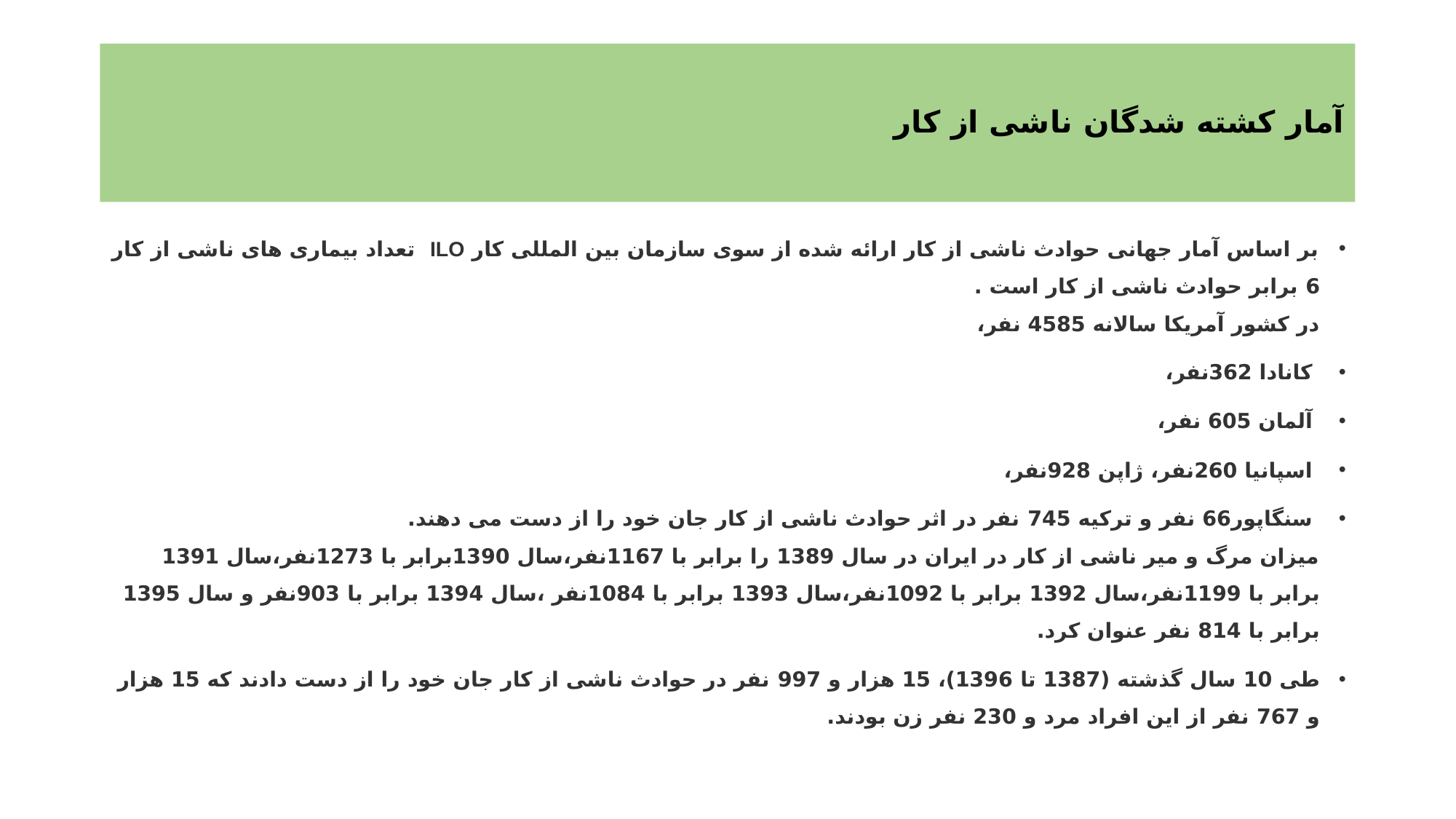

# آمار کشته شدگان ناشی از کار
بر اساس آمار جهانی حوادث ناشی از کار ارائه شده از سوی سازمان بین المللی کار ILO  تعداد بیماری های ناشی از کار 6 برابر حوادث ناشی از کار است .
در کشور آمریکا سالانه 4585 نفر،
 کانادا 362نفر،
 آلمان 605 نفر،
 اسپانیا 260نفر، ژاپن 928نفر،
 سنگاپور66 نفر و ترکیه 745 نفر در اثر حوادث ناشی از کار جان خود را از دست می دهند.
میزان مرگ و میر ناشی از کار در ایران در سال 1389 را برابر با 1167نفر،سال 1390برابر با 1273نفر،سال 1391 برابر با 1199نفر،سال 1392 برابر با 1092نفر،سال 1393 برابر با 1084نفر ،سال 1394 برابر با 903نفر و سال 1395 برابر با 814 نفر عنوان کرد.
طی 10 سال گذشته (1387 تا 1396)، 15 هزار و 997 نفر در حوادث ناشی از کار جان خود را از دست دادند که 15 هزار و 767 نفر از این افراد مرد و 230 نفر زن بودند.